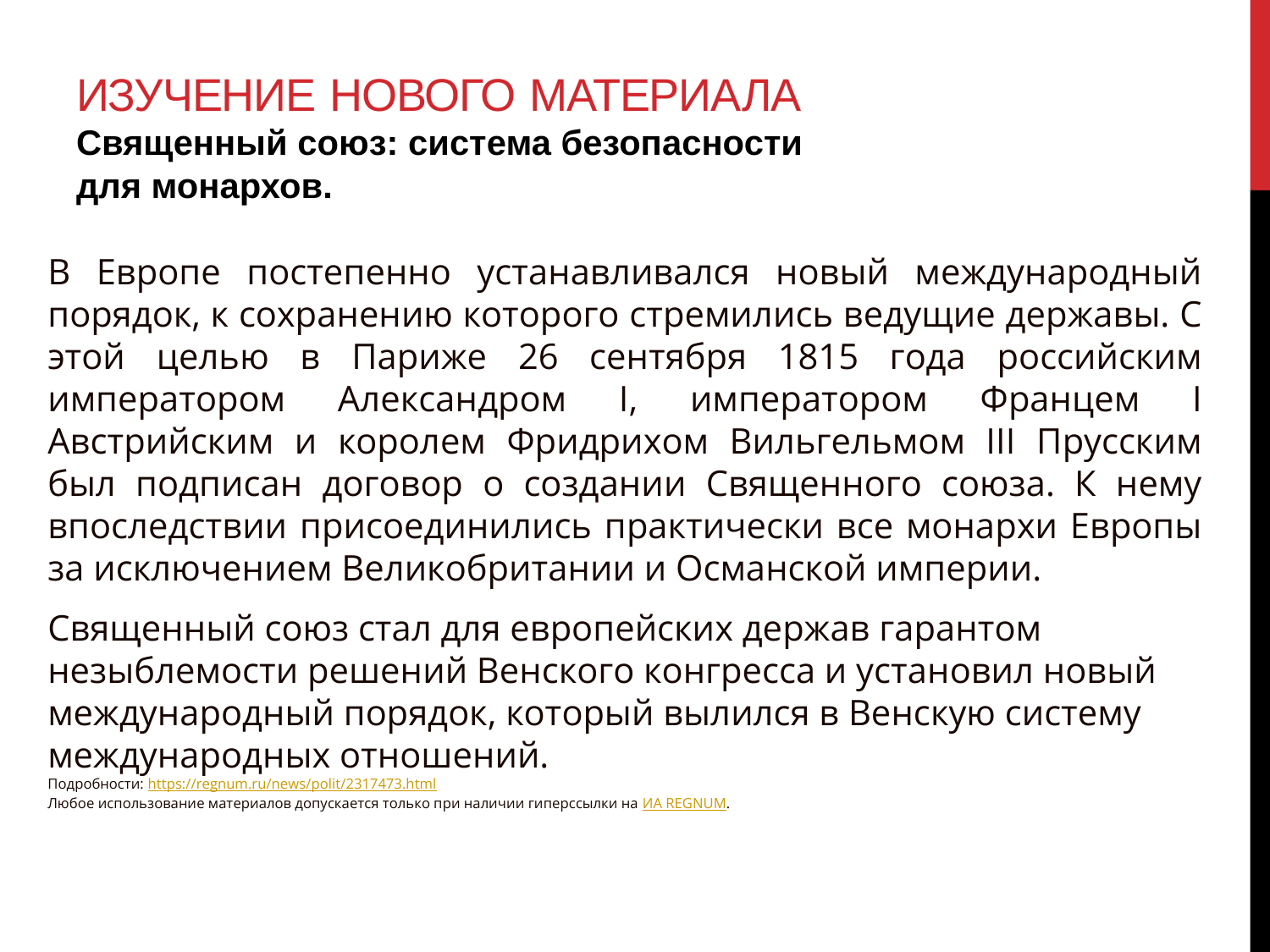

# Изучение нового материала Священный союз: система безопасности для монархов.
В Европе постепенно устанавливался новый международный порядок, к сохранению которого стремились ведущие державы. С этой целью в Париже 26 сентября 1815 года российским императором Александром I, императором Францем I Австрийским и королем Фридрихом Вильгельмом III Прусским был подписан договор о создании Священного союза. К нему впоследствии присоединились практически все монархи Европы за исключением Великобритании и Османской империи.
Священный союз стал для европейских держав гарантом незыблемости решений Венского конгресса и установил новый международный порядок, который вылился в Венскую систему международных отношений.
Подробности: https://regnum.ru/news/polit/2317473.html
Любое использование материалов допускается только при наличии гиперссылки на ИА REGNUM.